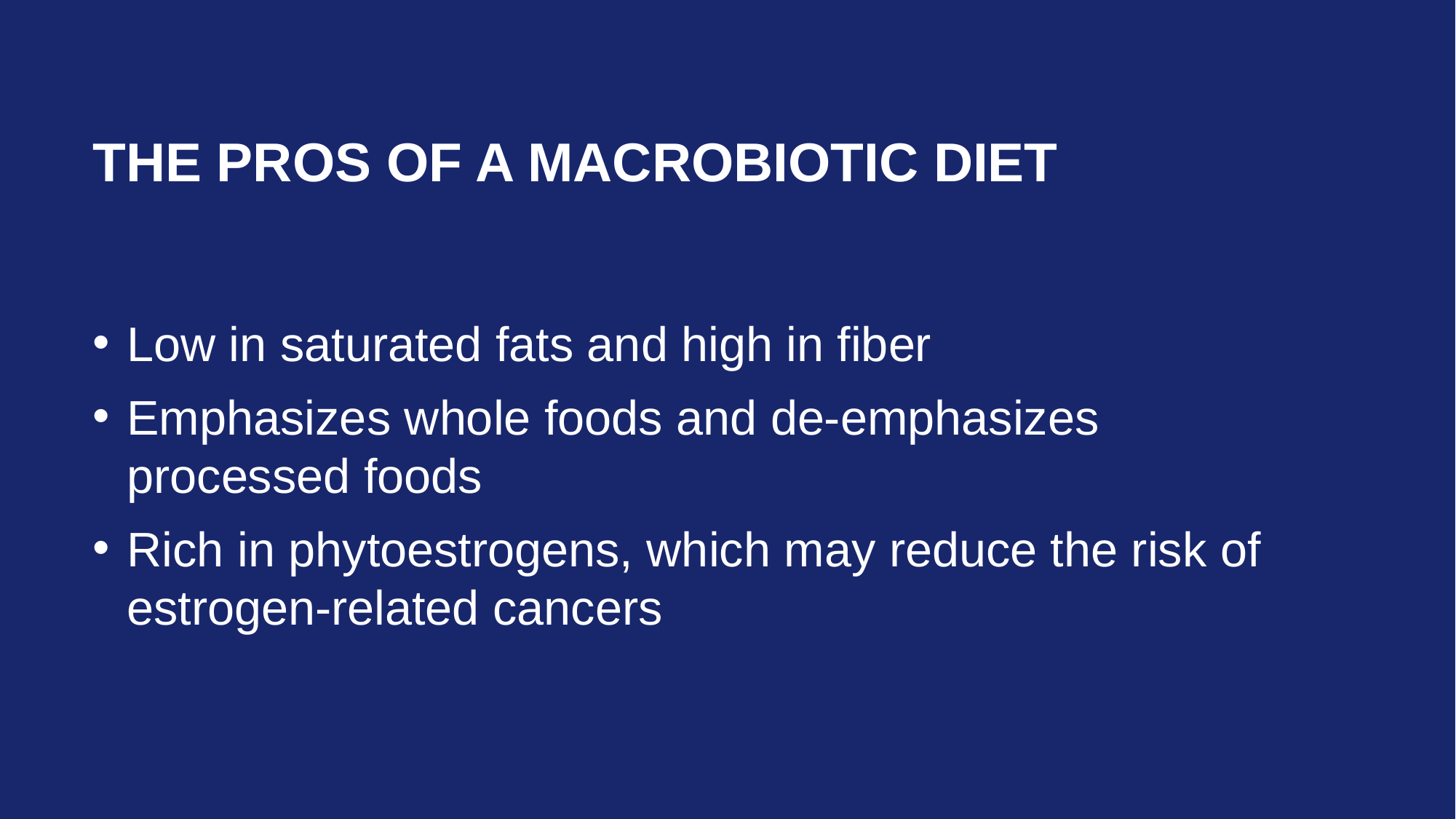

# The Pros of a Macrobiotic Diet
Low in saturated fats and high in fiber
Emphasizes whole foods and de-emphasizes processed foods
Rich in phytoestrogens, which may reduce the risk of estrogen-related cancers